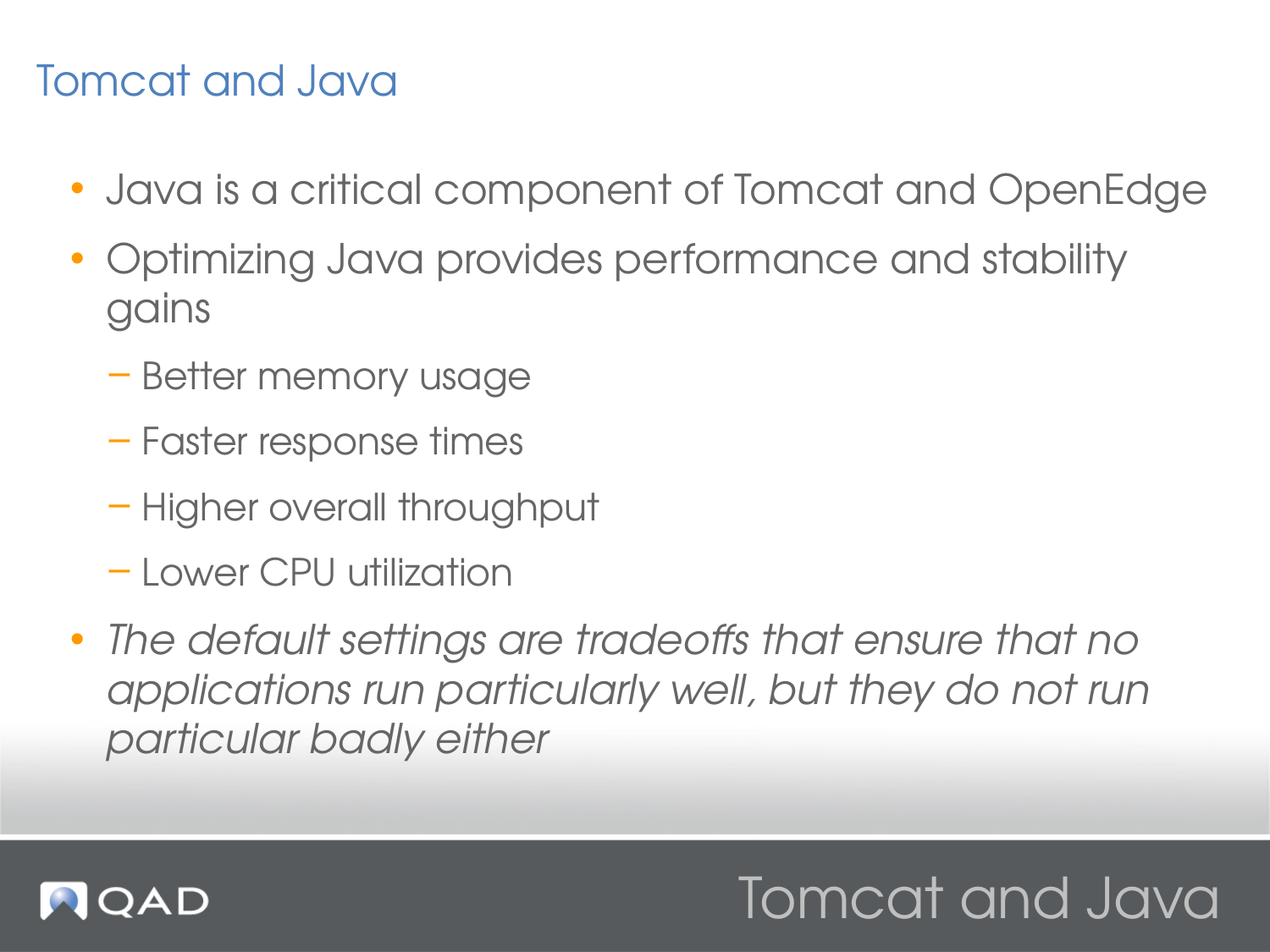

Tomcat and Java
Java is a critical component of Tomcat and OpenEdge
Optimizing Java provides performance and stability gains
Better memory usage
Faster response times
Higher overall throughput
Lower CPU utilization
The default settings are tradeoffs that ensure that no applications run particularly well, but they do not run particular badly either

# Tomcat and Java